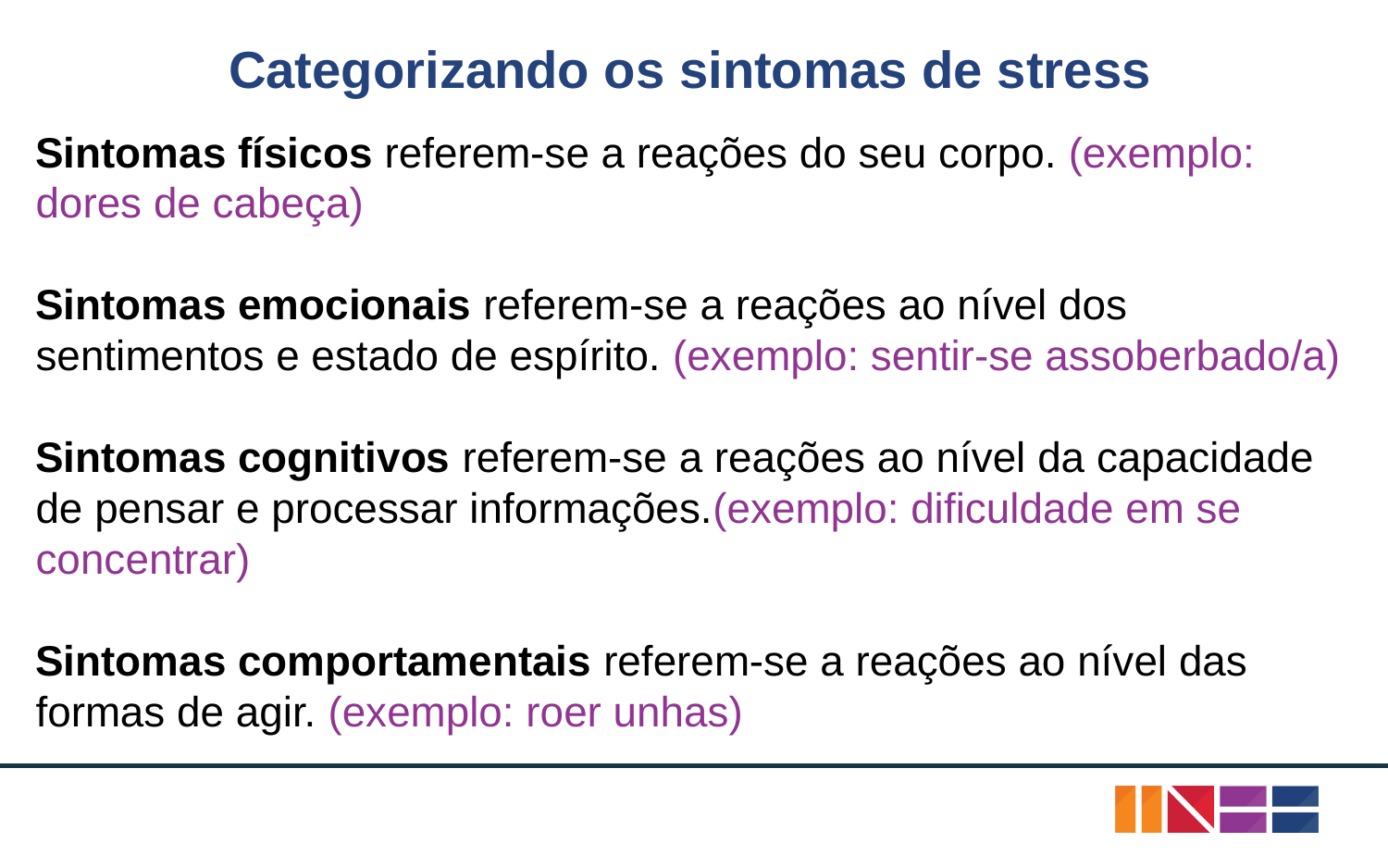

# Categorizando os sintomas de stress
Sintomas físicos referem-se a reações do seu corpo. (exemplo: dores de cabeça)

Sintomas emocionais referem-se a reações ao nível dos sentimentos e estado de espírito. (exemplo: sentir-se assoberbado/a)

Sintomas cognitivos referem-se a reações ao nível da capacidade de pensar e processar informações.(exemplo: dificuldade em se concentrar)

Sintomas comportamentais referem-se a reações ao nível das formas de agir. (exemplo: roer unhas)